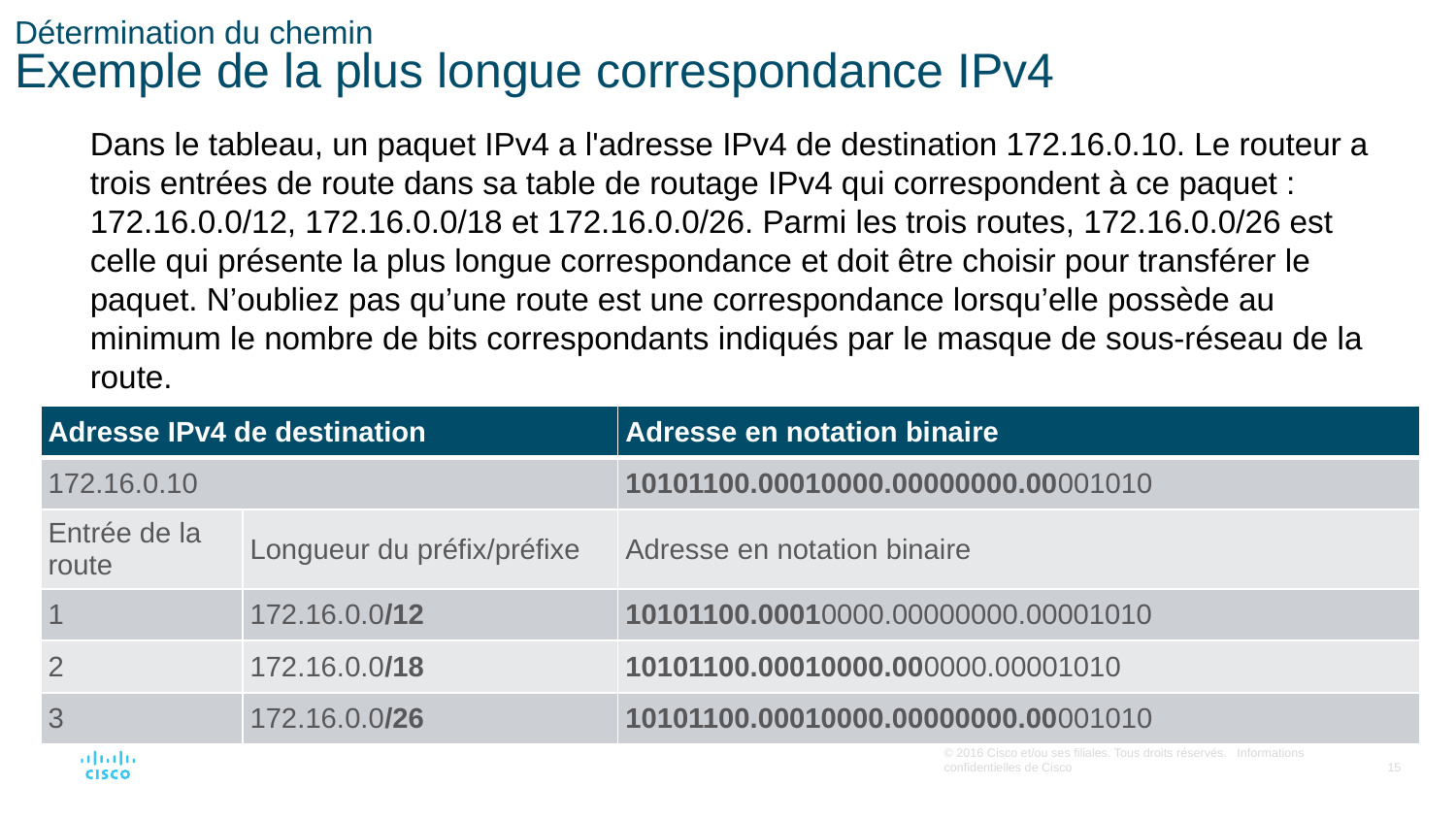

# Détermination du chemin Exemple de la plus longue correspondance IPv4
Dans le tableau, un paquet IPv4 a l'adresse IPv4 de destination 172.16.0.10. Le routeur a trois entrées de route dans sa table de routage IPv4 qui correspondent à ce paquet : 172.16.0.0/12, 172.16.0.0/18 et 172.16.0.0/26. Parmi les trois routes, 172.16.0.0/26 est celle qui présente la plus longue correspondance et doit être choisir pour transférer le paquet. N’oubliez pas qu’une route est une correspondance lorsqu’elle possède au minimum le nombre de bits correspondants indiqués par le masque de sous-réseau de la route.
| Adresse IPv4 de destination |  | Adresse en notation binaire |
| --- | --- | --- |
| 172.16.0.10 |  | 10101100.00010000.00000000.00001010 |
| Entrée de la route | Longueur du préfix/préfixe | Adresse en notation binaire |
| 1 | 172.16.0.0/12 | 10101100.00010000.00000000.00001010 |
| 2 | 172.16.0.0/18 | 10101100.00010000.000000.00001010 |
| 3 | 172.16.0.0/26 | 10101100.00010000.00000000.00001010 |